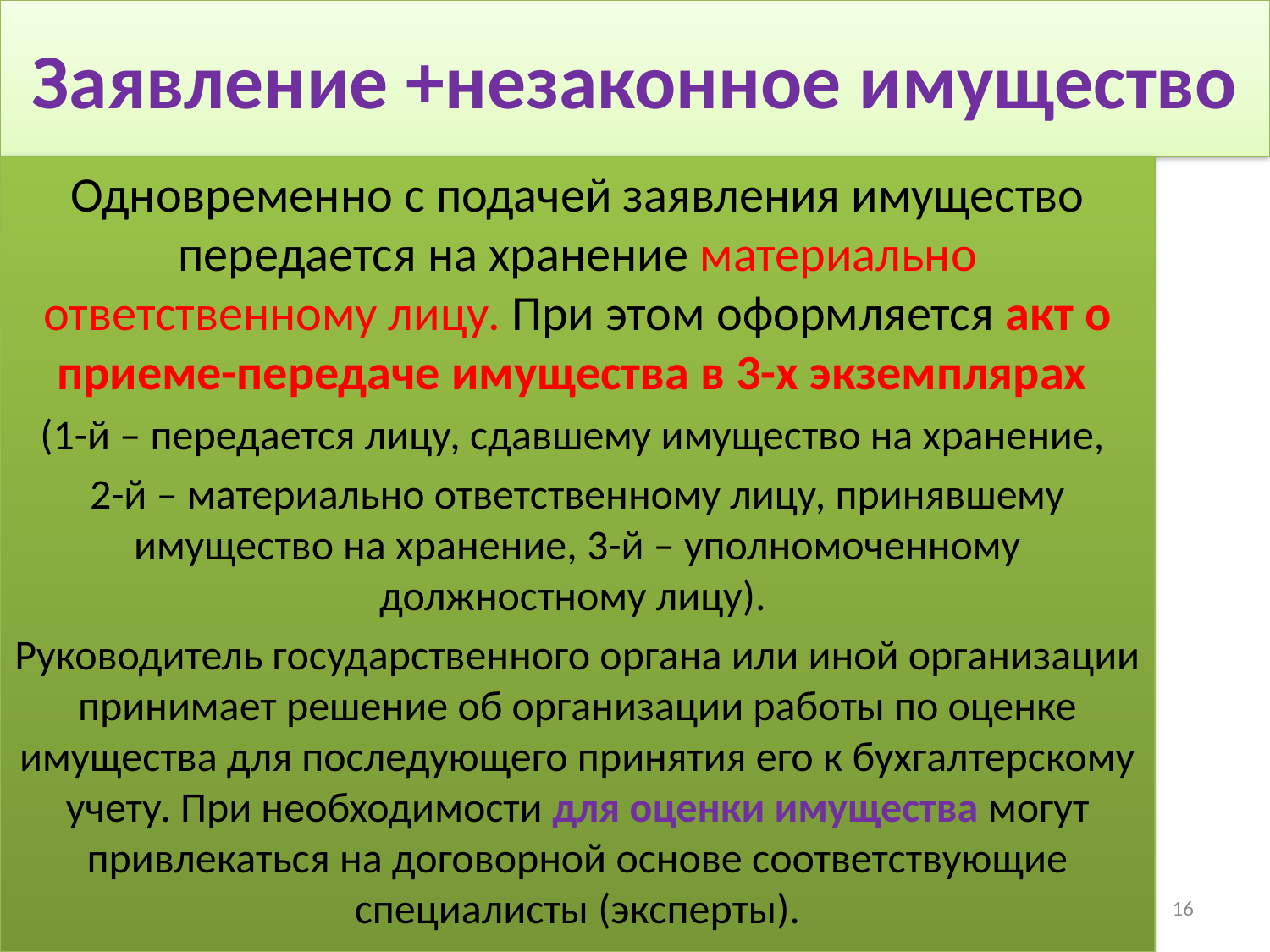

# Заявление +незаконное имущество
Одновременно с подачей заявления имущество передается на хранение материально ответственному лицу. При этом оформляется акт о приеме-передаче имущества в 3-х экземплярах
(1-й – передается лицу, сдавшему имущество на хранение,
2-й – материально ответственному лицу, принявшему имущество на хранение, 3-й – уполномоченному должностному лицу).
Руководитель государственного органа или иной организации принимает решение об организации работы по оценке имущества для последующего принятия его к бухгалтерскому учету. При необходимости для оценки имущества могут привлекаться на договорной основе соответствующие специалисты (эксперты).
16